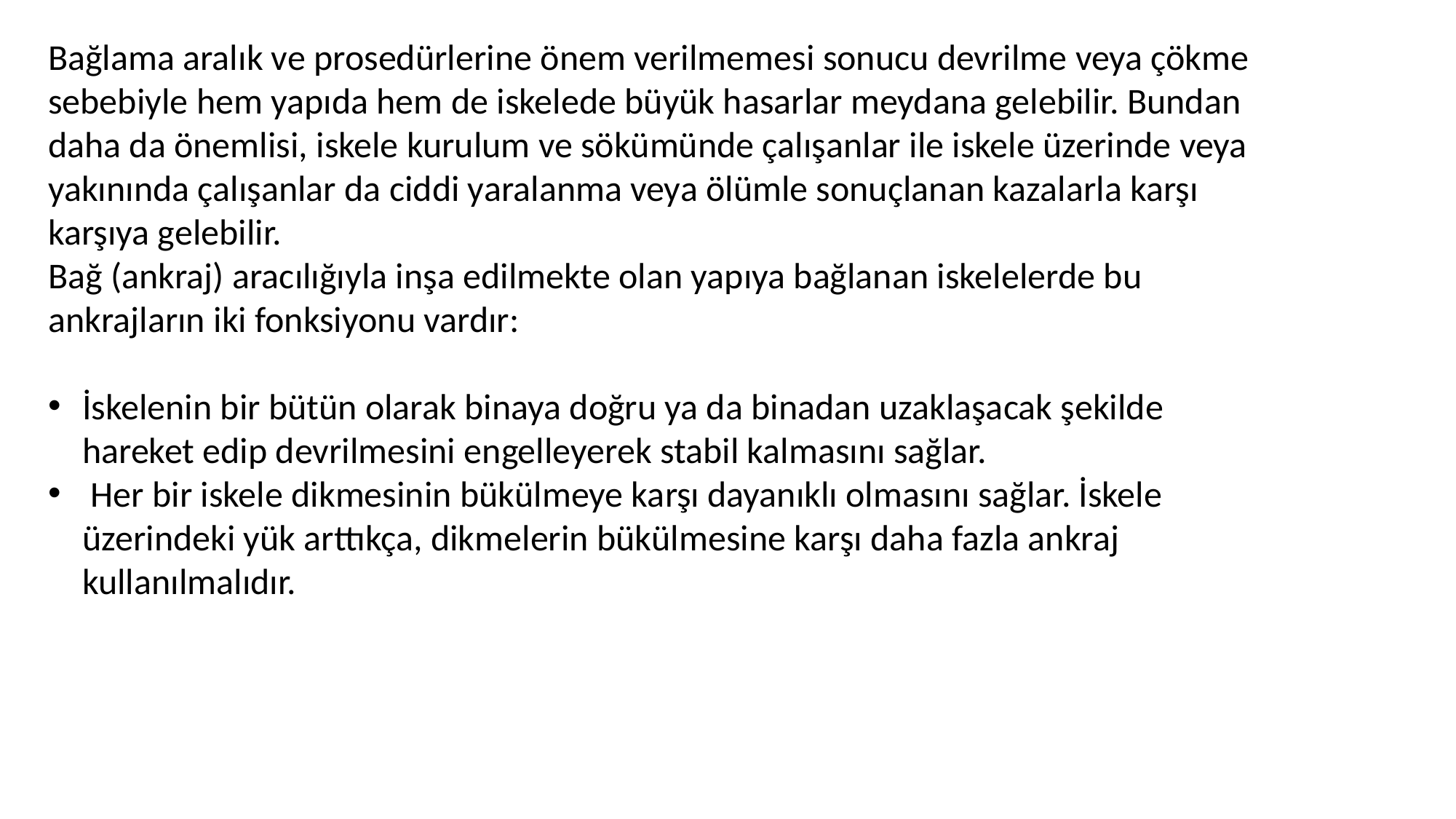

Bağlama aralık ve prosedürlerine önem verilmemesi sonucu devrilme veya çökme sebebiyle hem yapıda hem de iskelede büyük hasarlar meydana gelebilir. Bundan daha da önemlisi, iskele kurulum ve sökümünde çalışanlar ile iskele üzerinde veya yakınında çalışanlar da ciddi yaralanma veya ölümle sonuçlanan kazalarla karşı karşıya gelebilir.
Bağ (ankraj) aracılığıyla inşa edilmekte olan yapıya bağlanan iskelelerde bu ankrajların iki fonksiyonu vardır:

İskelenin bir bütün olarak binaya doğru ya da binadan uzaklaşacak şekilde hareket edip devrilmesini engelleyerek stabil kalmasını sağlar.
 Her bir iskele dikmesinin bükülmeye karşı dayanıklı olmasını sağlar. İskele üzerindeki yük arttıkça, dikmelerin bükülmesine karşı daha fazla ankraj kullanılmalıdır.